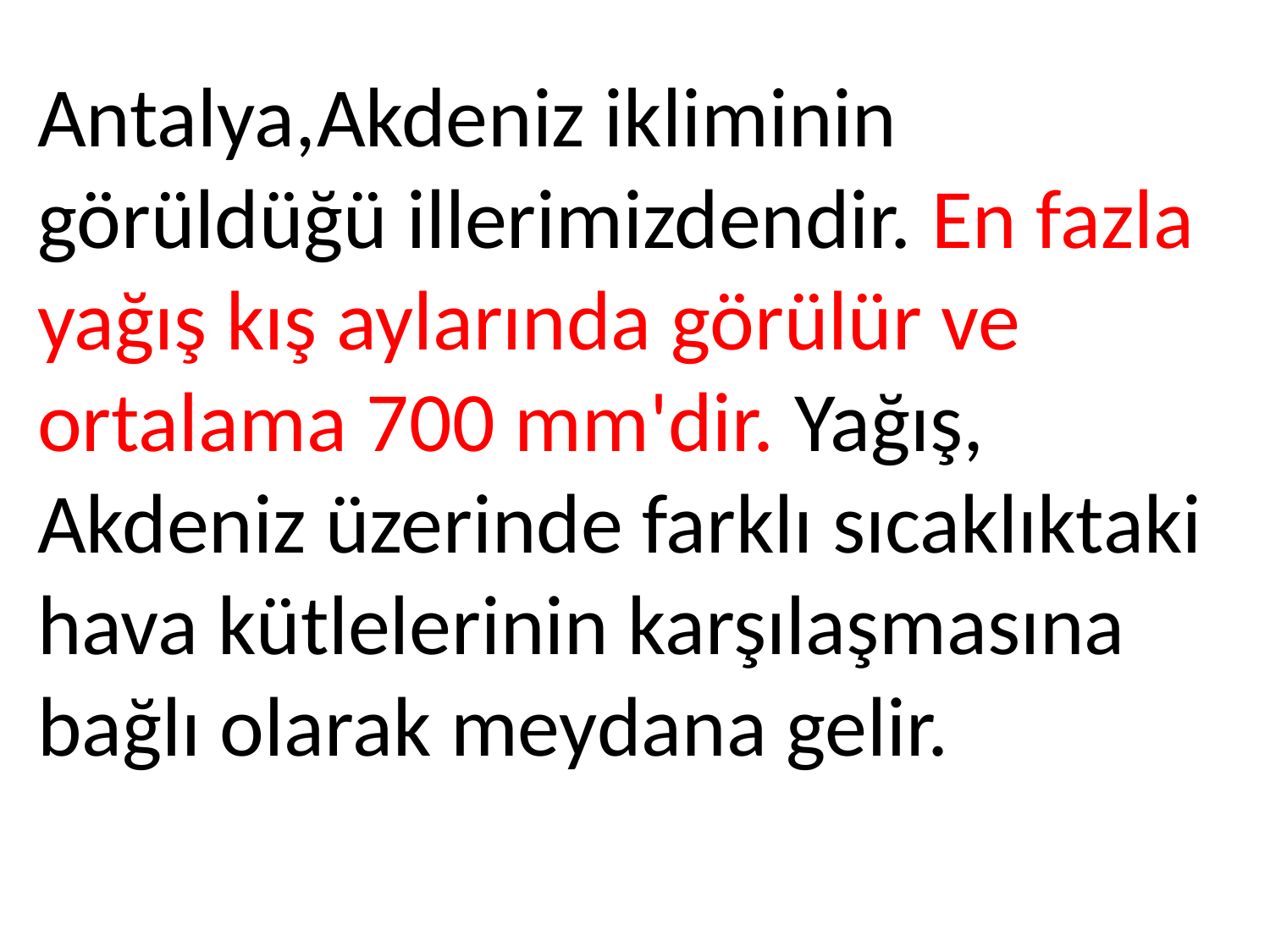

Antalya,Akdeniz ikliminin görüldüğü illerimizdendir. En fazla yağış kış aylarında görülür ve ortalama 700 mm'dir. Yağış, Akdeniz üzerinde farklı sıcaklıktaki hava kütlelerinin karşılaşmasına bağlı olarak meydana gelir.